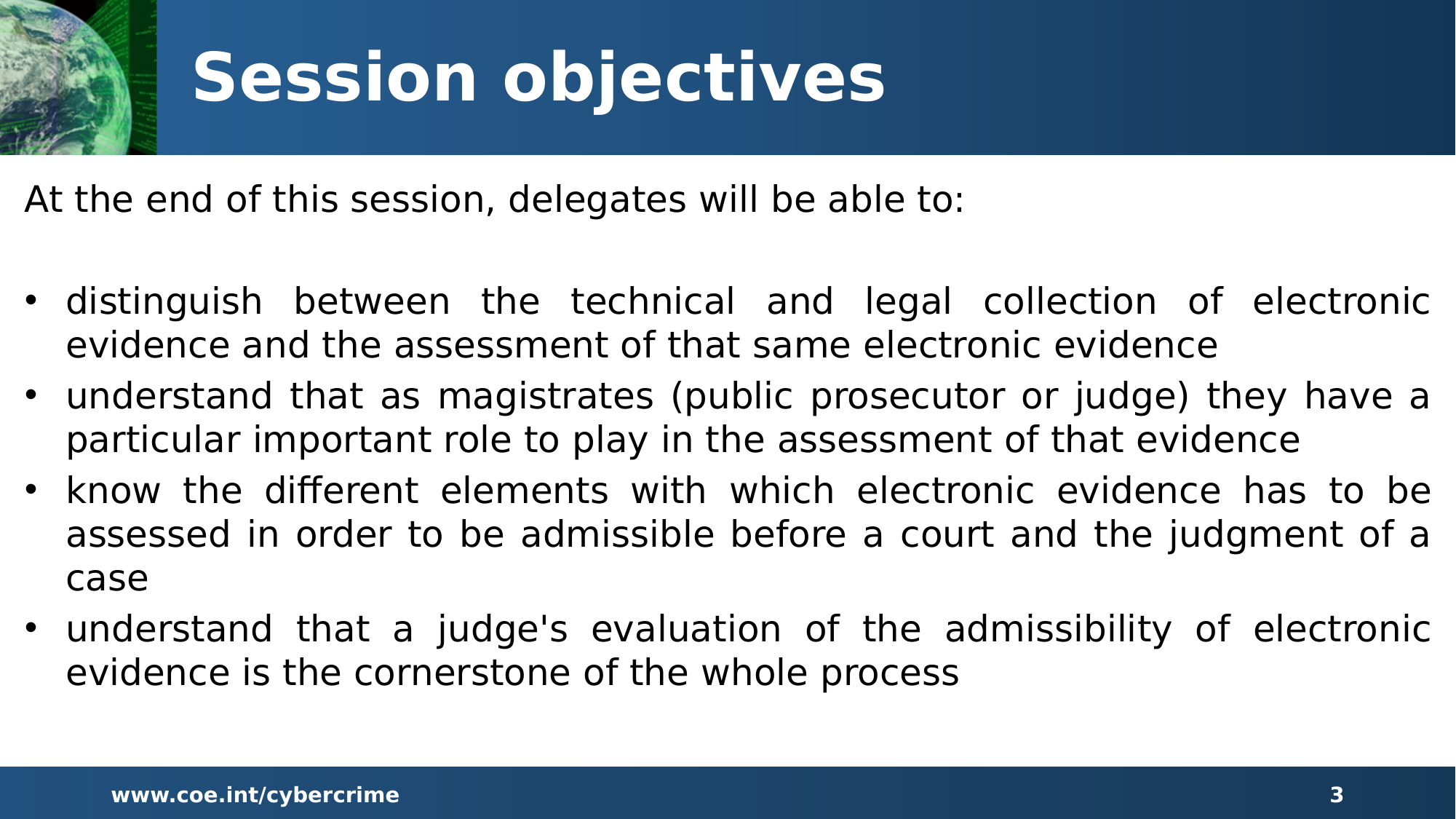

Session objectives
At the end of this session, delegates will be able to:

distinguish between the technical and legal collection of electronic evidence and the assessment of that same electronic evidence
understand that as magistrates (public prosecutor or judge) they have a particular important role to play in the assessment of that evidence
know the different elements with which electronic evidence has to be assessed in order to be admissible before a court and the judgment of a case
understand that a judge's evaluation of the admissibility of electronic evidence is the cornerstone of the whole process
www.coe.int/cybercrime
3